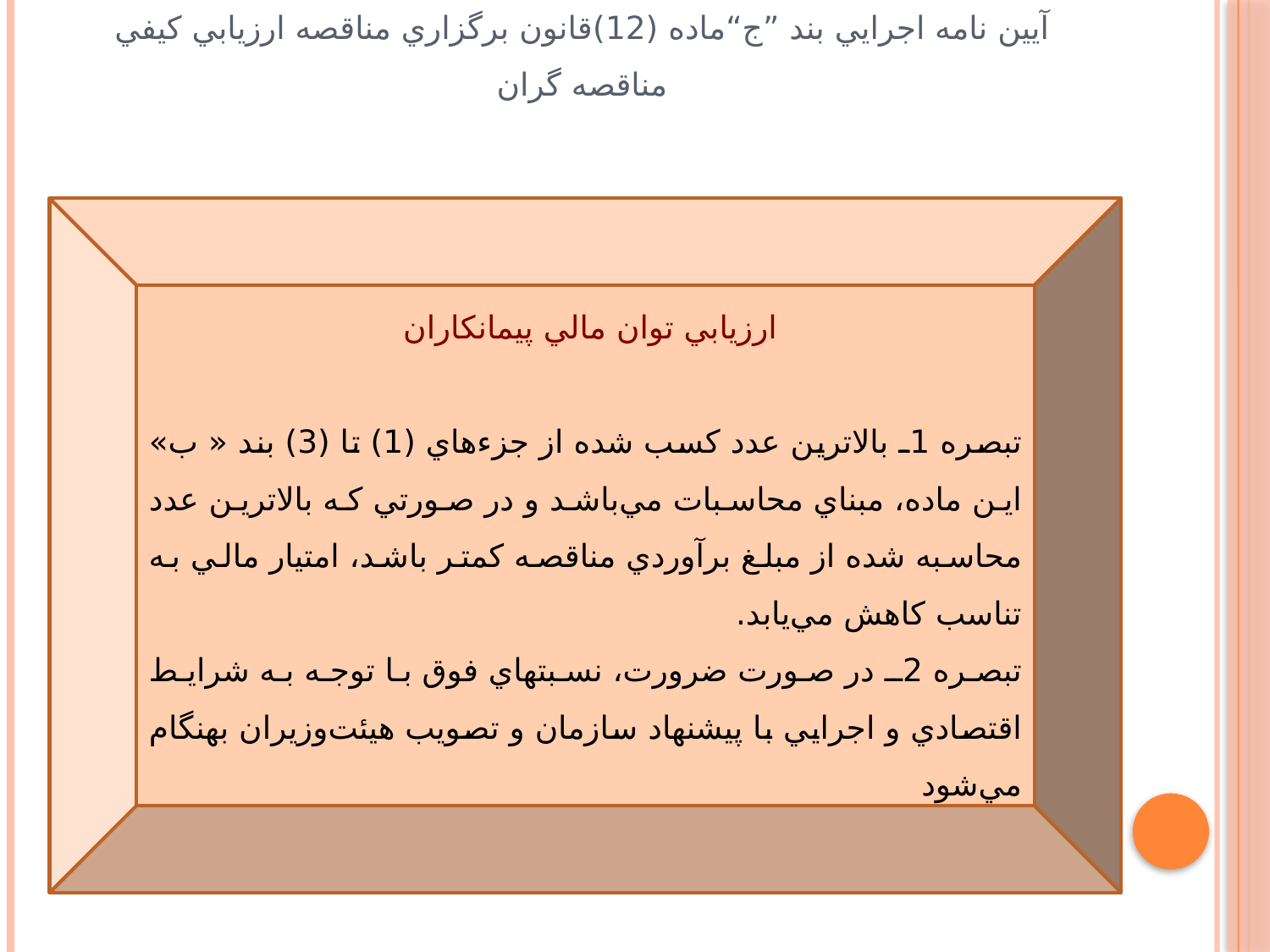

# آيين نامه اجرايي بند ”ج“ماده (12)قانون برگزاري مناقصه ارزيابي كيفي مناقصه گران
ارزيابي توان مالي پيمانكاران

تبصره 1ـ بالاترين عدد كسب شده از جزءهاي (1) تا (3) بند « ب» اين ماده، مبناي محاسبات مي‌باشد و در صورتي كه بالاترين عدد محاسبه شده از مبلغ برآوردي مناقصه كمتر باشد، امتيار مالي به تناسب كاهش مي‌يابد.
تبصره 2ـ در صورت ضرورت، نسبتهاي فوق با توجه به شرايط اقتصادي و اجرايي با پيشنهاد سازمان و تصويب هيئت‌وزيران بهنگام مي‌شود